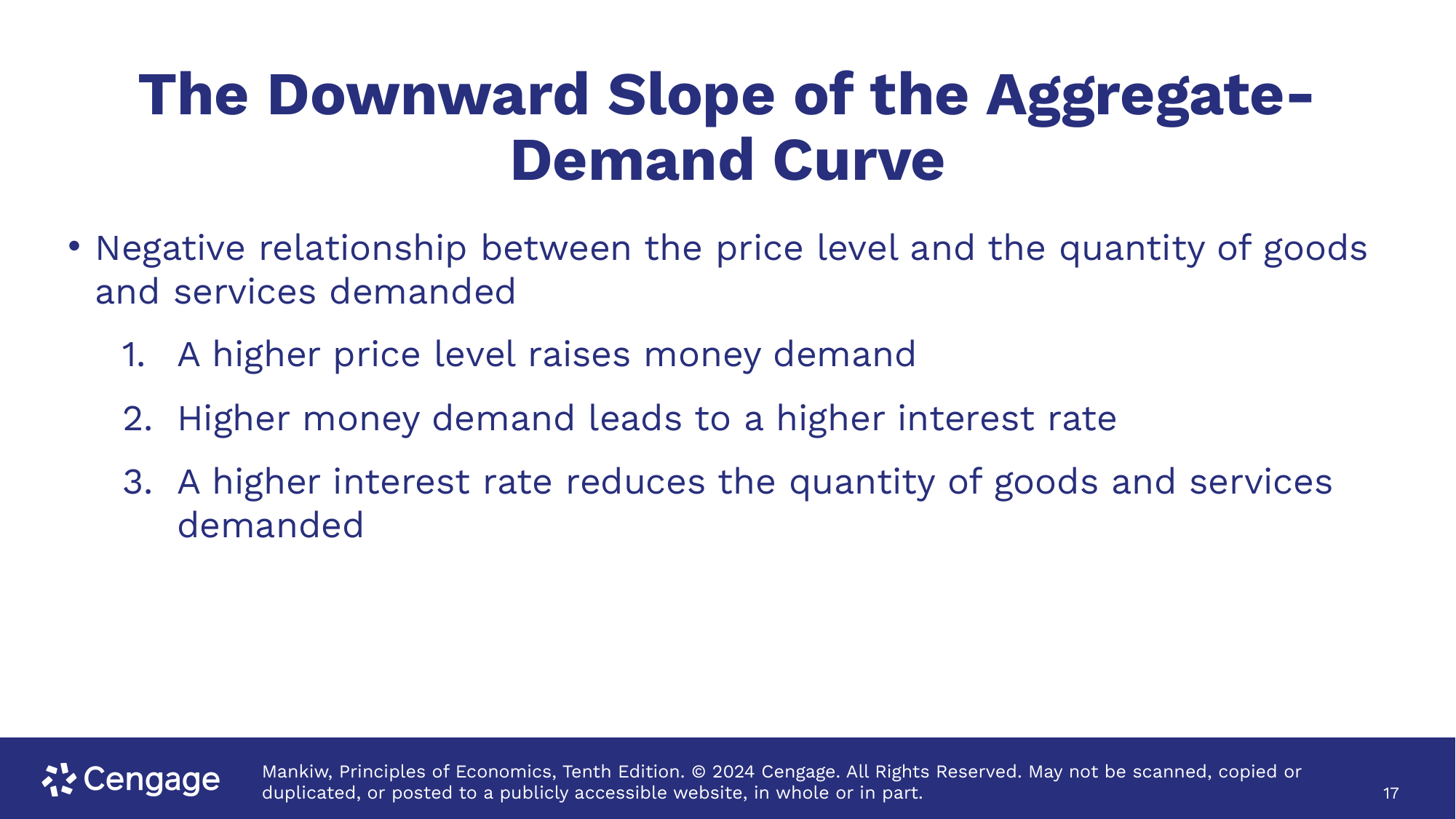

# The Downward Slope of the Aggregate-Demand Curve
Negative relationship between the price level and the quantity of goods and services demanded
A higher price level raises money demand
Higher money demand leads to a higher interest rate
A higher interest rate reduces the quantity of goods and services demanded